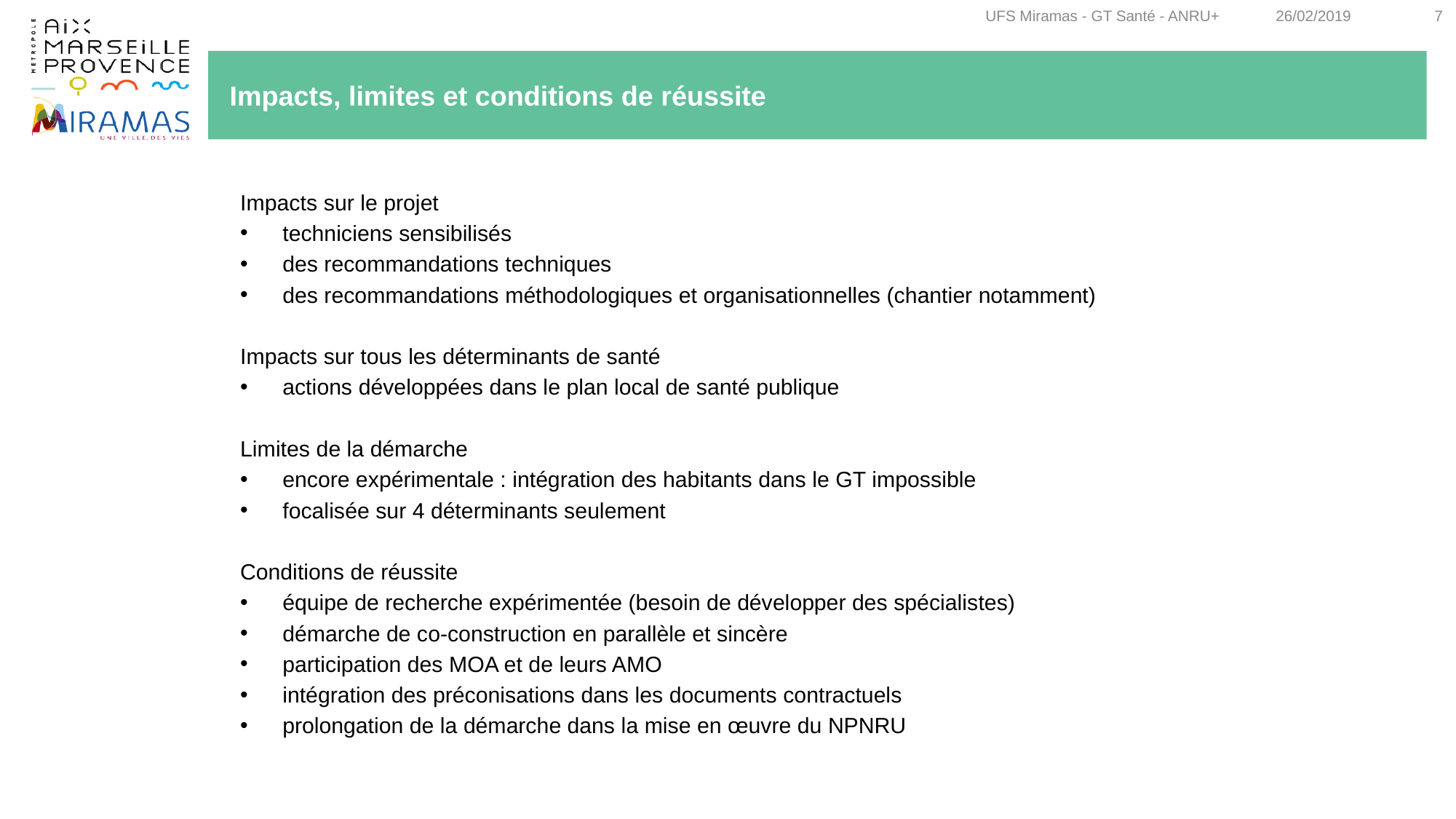

UFS Miramas - GT Santé - ANRU+
26/02/2019
7
# Impacts, limites et conditions de réussite

Impacts sur le projet
techniciens sensibilisés
des recommandations techniques
des recommandations méthodologiques et organisationnelles (chantier notamment)

Impacts sur tous les déterminants de santé
actions développées dans le plan local de santé publique

Limites de la démarche
encore expérimentale : intégration des habitants dans le GT impossible
focalisée sur 4 déterminants seulement

Conditions de réussite
équipe de recherche expérimentée (besoin de développer des spécialistes)
démarche de co-construction en parallèle et sincère
participation des MOA et de leurs AMO
intégration des préconisations dans les documents contractuels
prolongation de la démarche dans la mise en œuvre du NPNRU